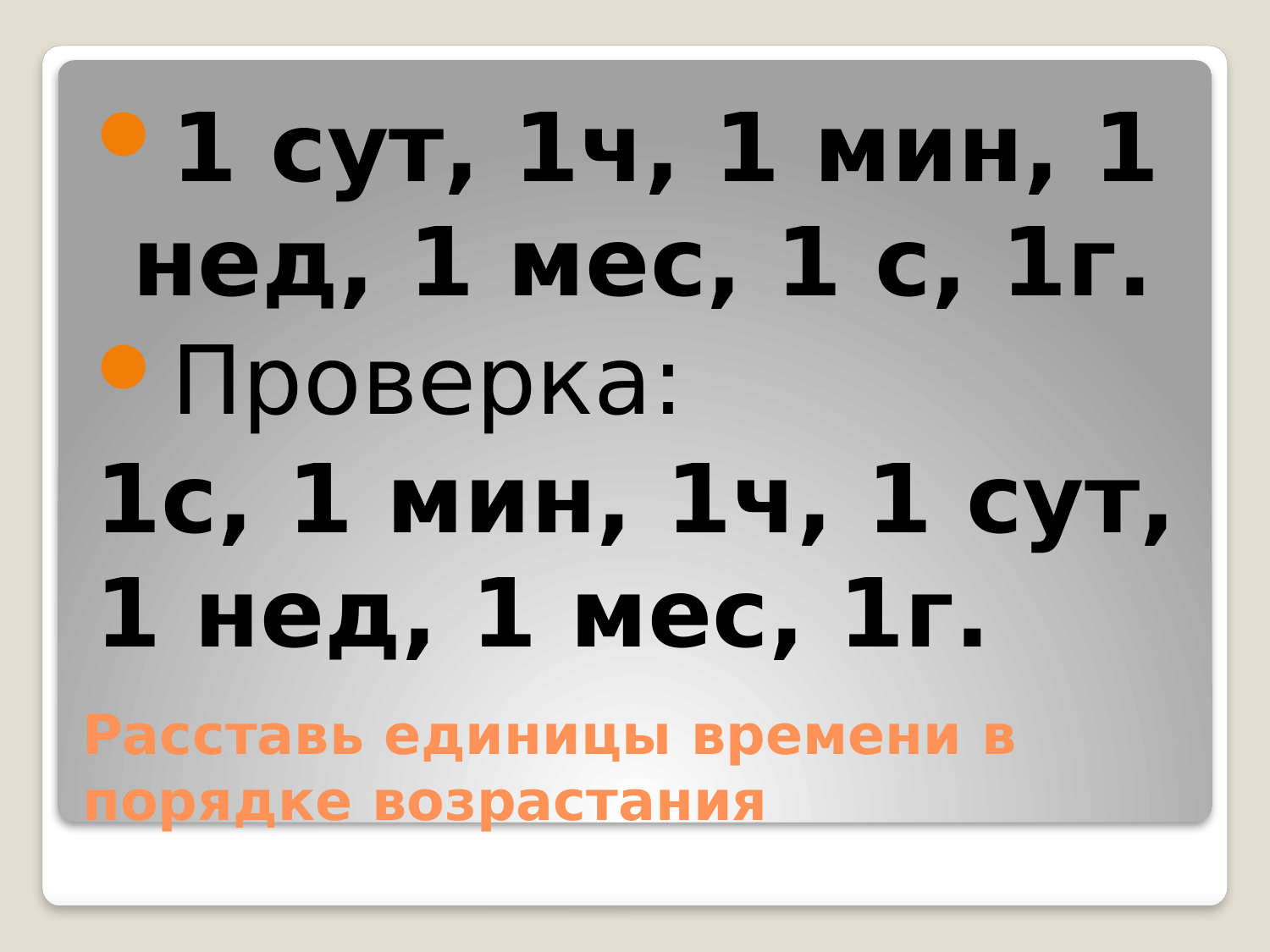

1 сут, 1ч, 1 мин, 1 нед, 1 мес, 1 с, 1г.
Проверка:
1с, 1 мин, 1ч, 1 сут, 1 нед, 1 мес, 1г.
# Расставь единицы времени в порядке возрастания